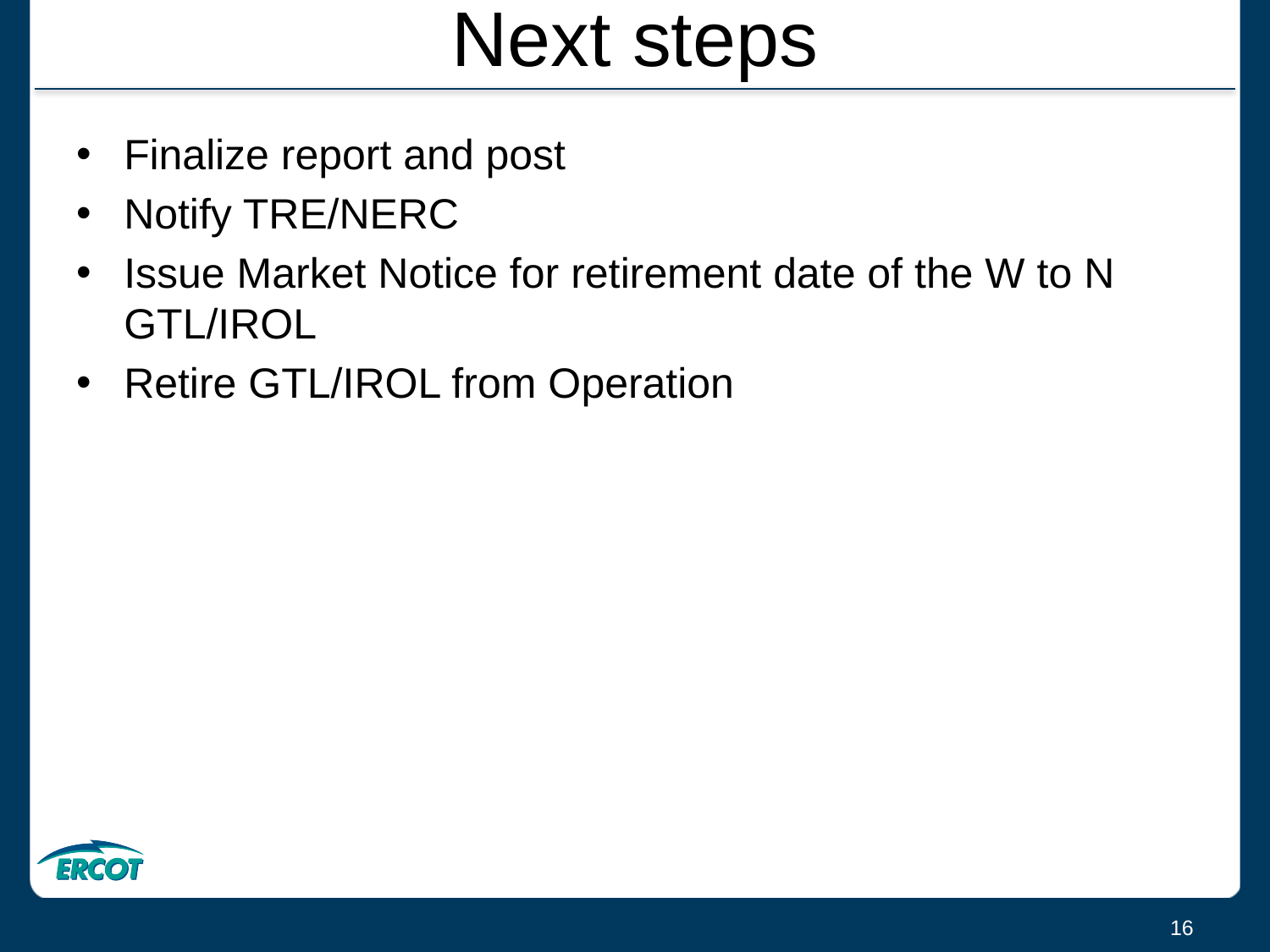

# Next steps
Finalize report and post
Notify TRE/NERC
Issue Market Notice for retirement date of the W to N GTL/IROL
Retire GTL/IROL from Operation
16